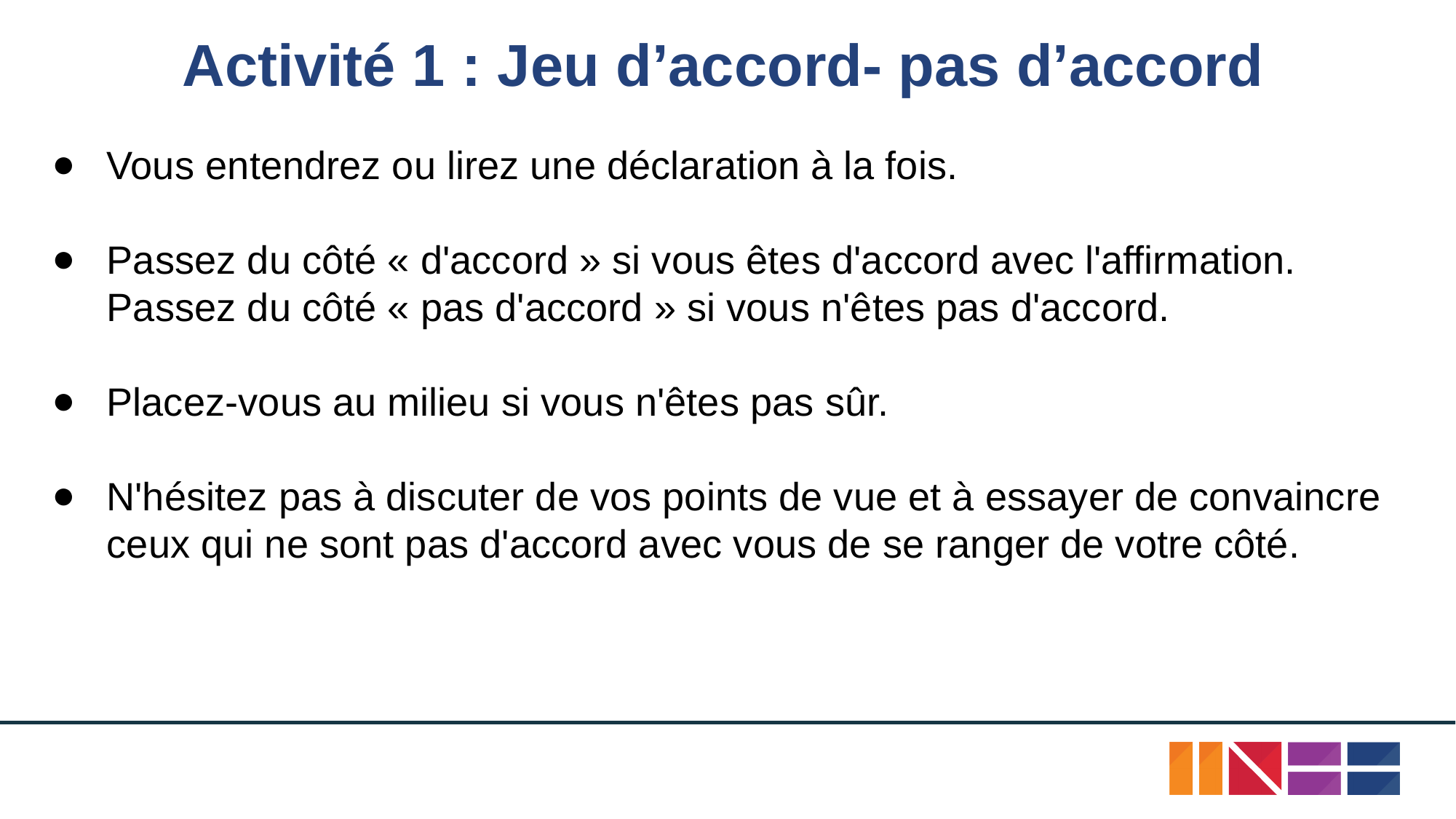

# Activité 1 : Jeu d’accord- pas d’accord
Vous entendrez ou lirez une déclaration à la fois.
Passez du côté « d'accord » si vous êtes d'accord avec l'affirmation. Passez du côté « pas d'accord » si vous n'êtes pas d'accord.
Placez-vous au milieu si vous n'êtes pas sûr.
N'hésitez pas à discuter de vos points de vue et à essayer de convaincre ceux qui ne sont pas d'accord avec vous de se ranger de votre côté.